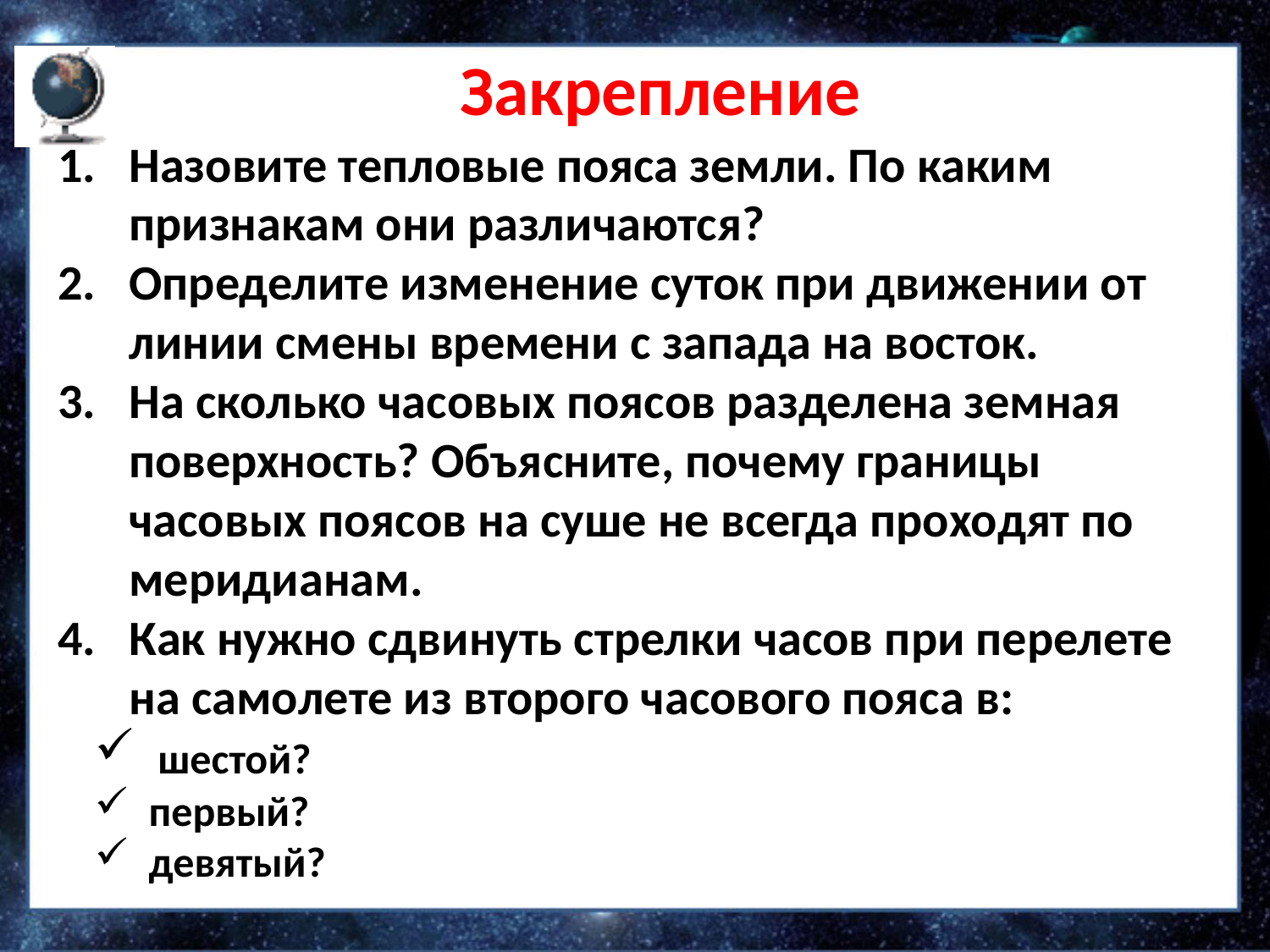

# Закрепление
Назовите тепловые пояса земли. По каким признакам они различаются?
Определите изменение суток при движении от линии смены времени с запада на восток.
На сколько часовых поясов разделена земная поверхность? Объясните, почему границы часовых поясов на суше не всегда проходят по меридианам.
Как нужно сдвинуть стрелки часов при перелете на самолете из второго часового пояса в:
  шестой?
  первый?
  девятый?